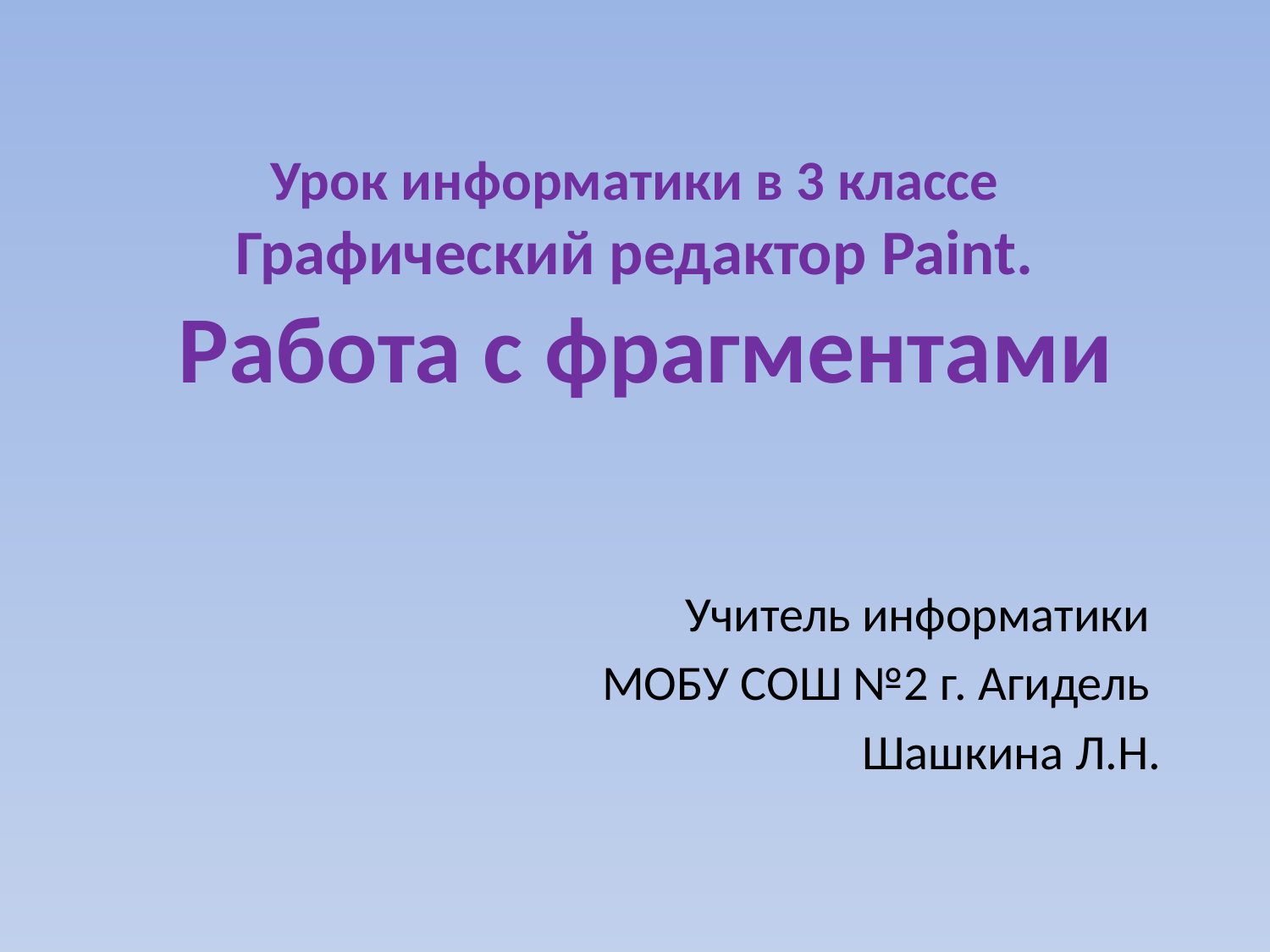

# Урок информатики в 3 классе Графический редактор Paint. Работа с фрагментами
Учитель информатики
МОБУ СОШ №2 г. Агидель
Шашкина Л.Н.